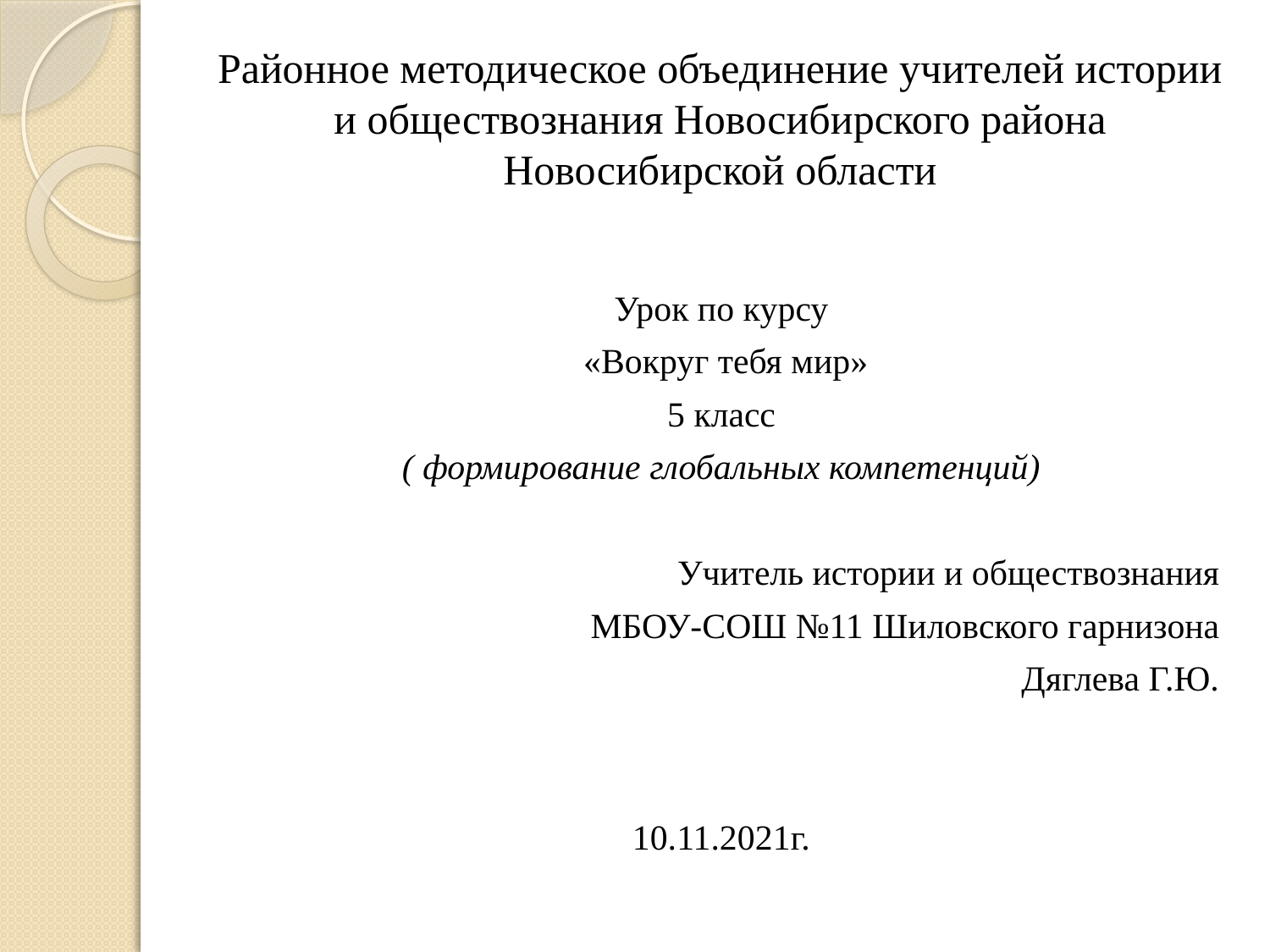

# Районное методическое объединение учителей истории и обществознания Новосибирского района Новосибирской области

Урок по курсу
«Вокруг тебя мир»
5 класс
( формирование глобальных компетенций)

Учитель истории и обществознания
МБОУ-СОШ №11 Шиловского гарнизона
Дяглева Г.Ю.

10.11.2021г.